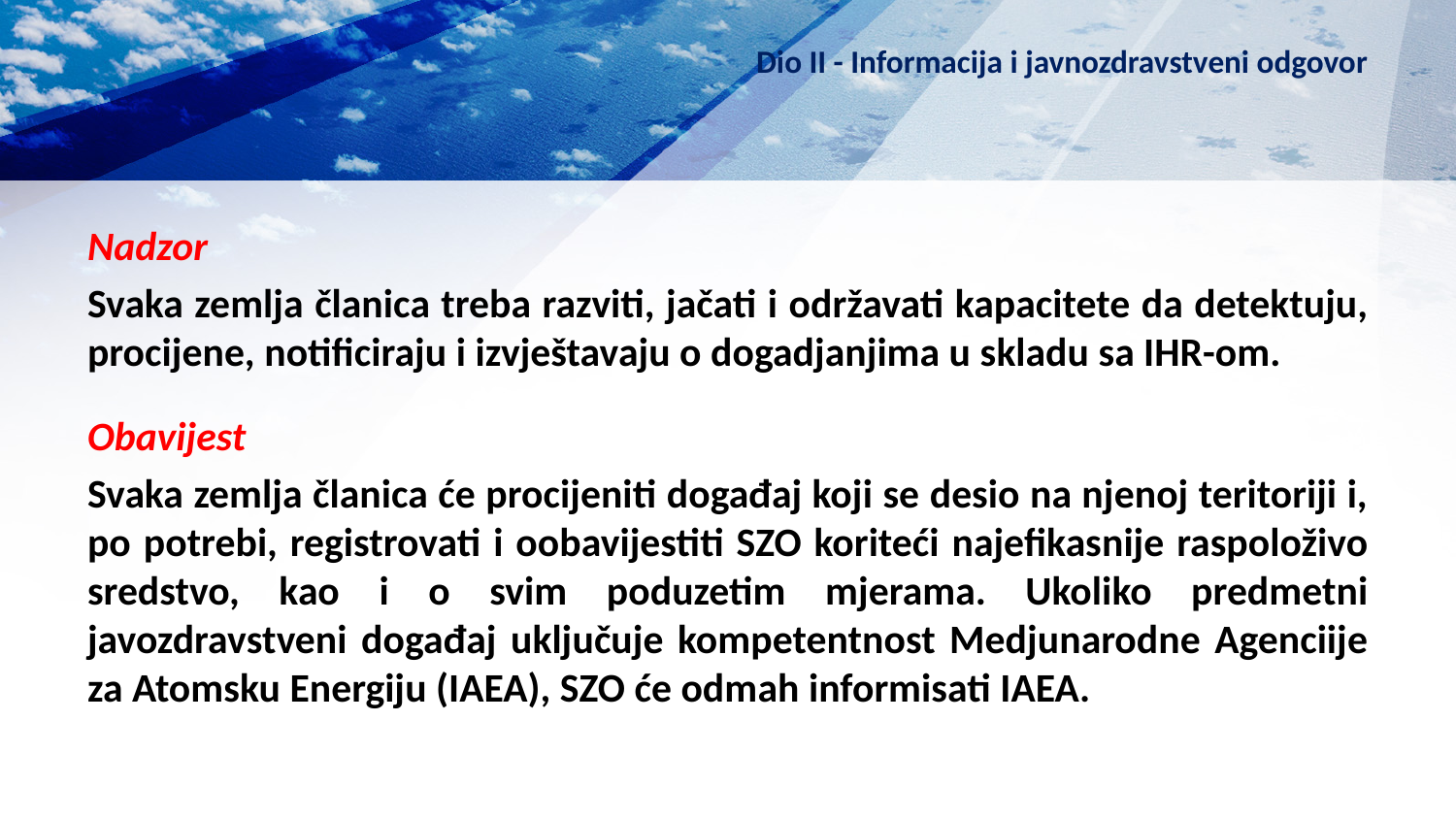

# Dio II - Informacija i javnozdravstveni odgovor

Nadzor
Svaka zemlja članica treba razviti, jačati i održavati kapacitete da detektuju, procijene, notificiraju i izvještavaju o dogadjanjima u skladu sa IHR-om.

Obavijest
Svaka zemlja članica će procijeniti događaj koji se desio na njenoj teritoriji i, po potrebi, registrovati i oobavijestiti SZO koriteći najefikasnije raspoloživo sredstvo, kao i o svim poduzetim mjerama. Ukoliko predmetni javozdravstveni događaj uključuje kompetentnost Medjunarodne Agenciije za Atomsku Energiju (IAEA), SZO će odmah informisati IAEA.